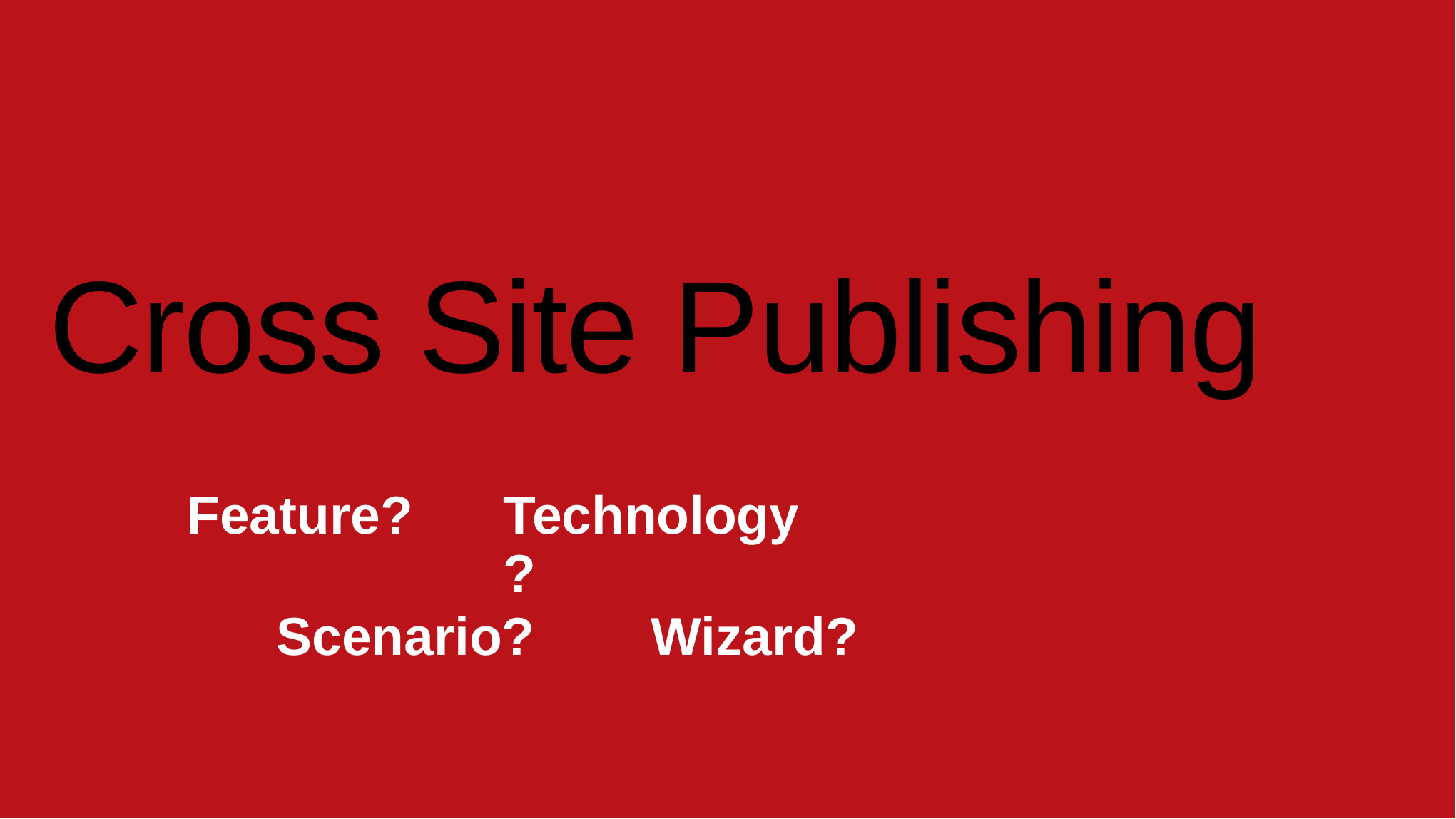

# Cross Site Publishing
Feature?
Technology?
Scenario?
Wizard?